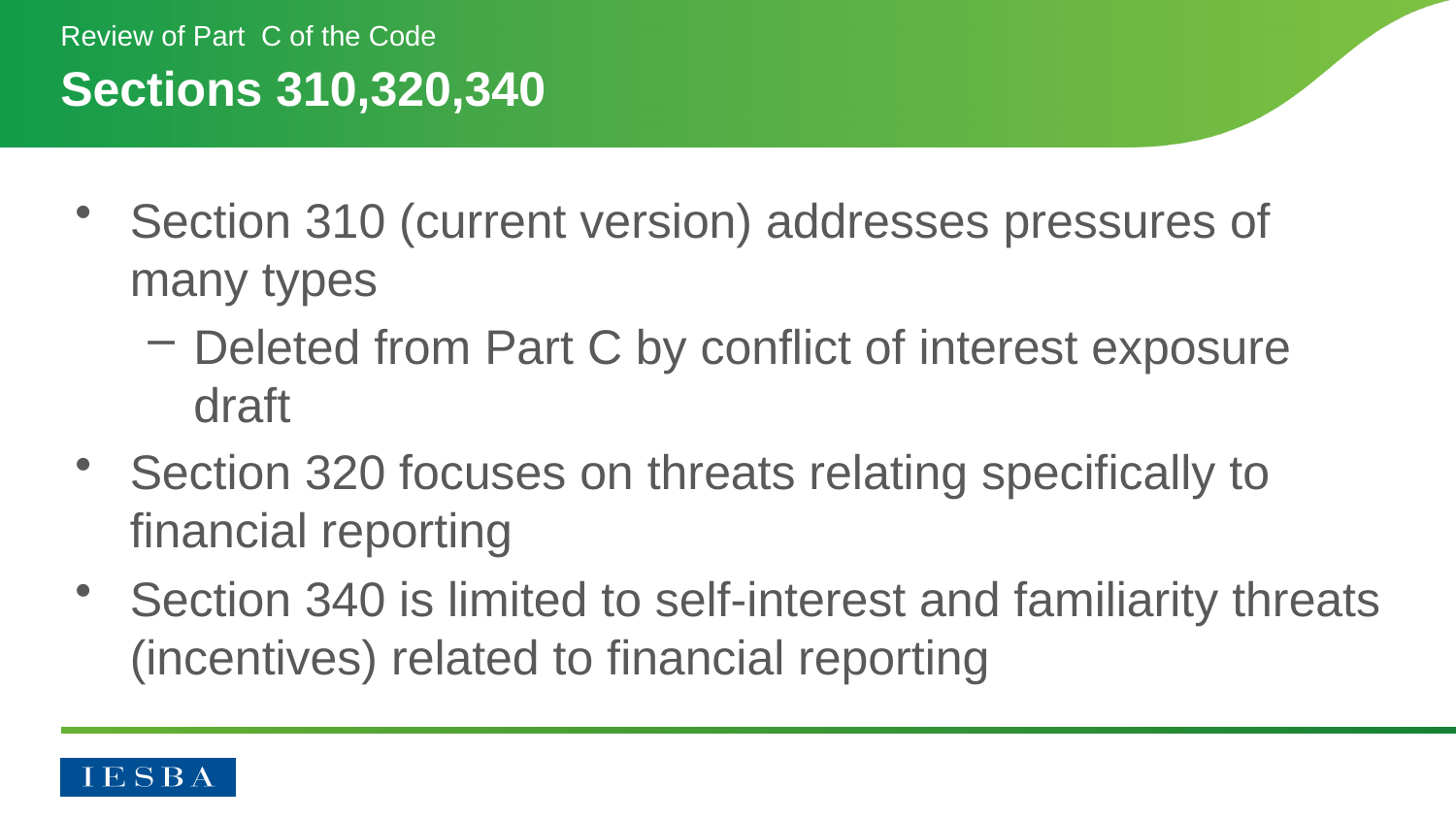

Review of Part  C of the Code

# Sections 310,320,340
Section 310 (current version) addresses pressures of many types
Deleted from Part C by conflict of interest exposure draft
Section 320 focuses on threats relating specifically to financial reporting
Section 340 is limited to self-interest and familiarity threats (incentives) related to financial reporting